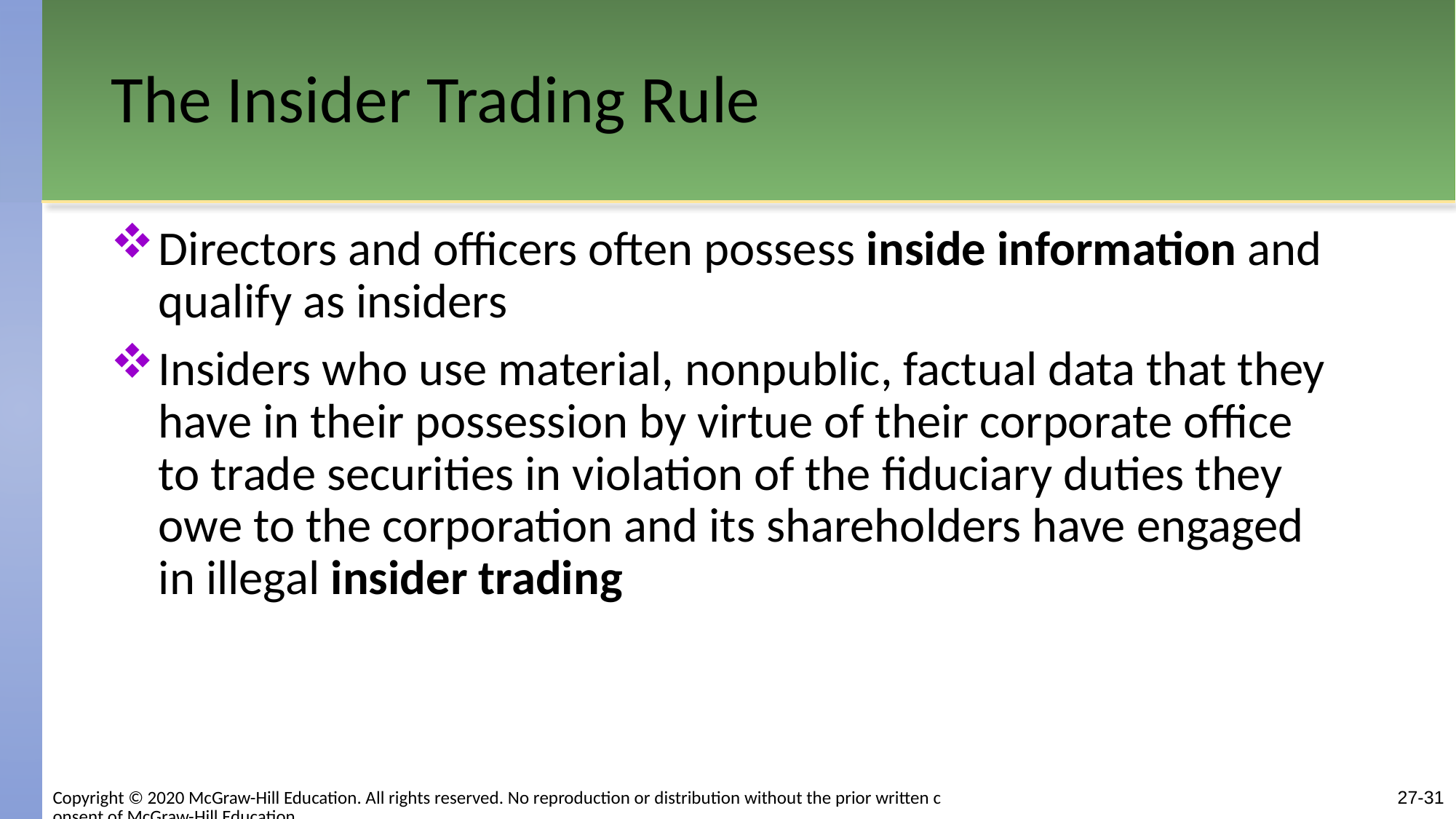

# The Insider Trading Rule
Directors and officers often possess inside information and qualify as insiders
Insiders who use material, nonpublic, factual data that they have in their possession by virtue of their corporate office to trade securities in violation of the fiduciary duties they owe to the corporation and its shareholders have engaged in illegal insider trading
27-31
Copyright © 2020 McGraw-Hill Education. All rights reserved. No reproduction or distribution without the prior written consent of McGraw-Hill Education.